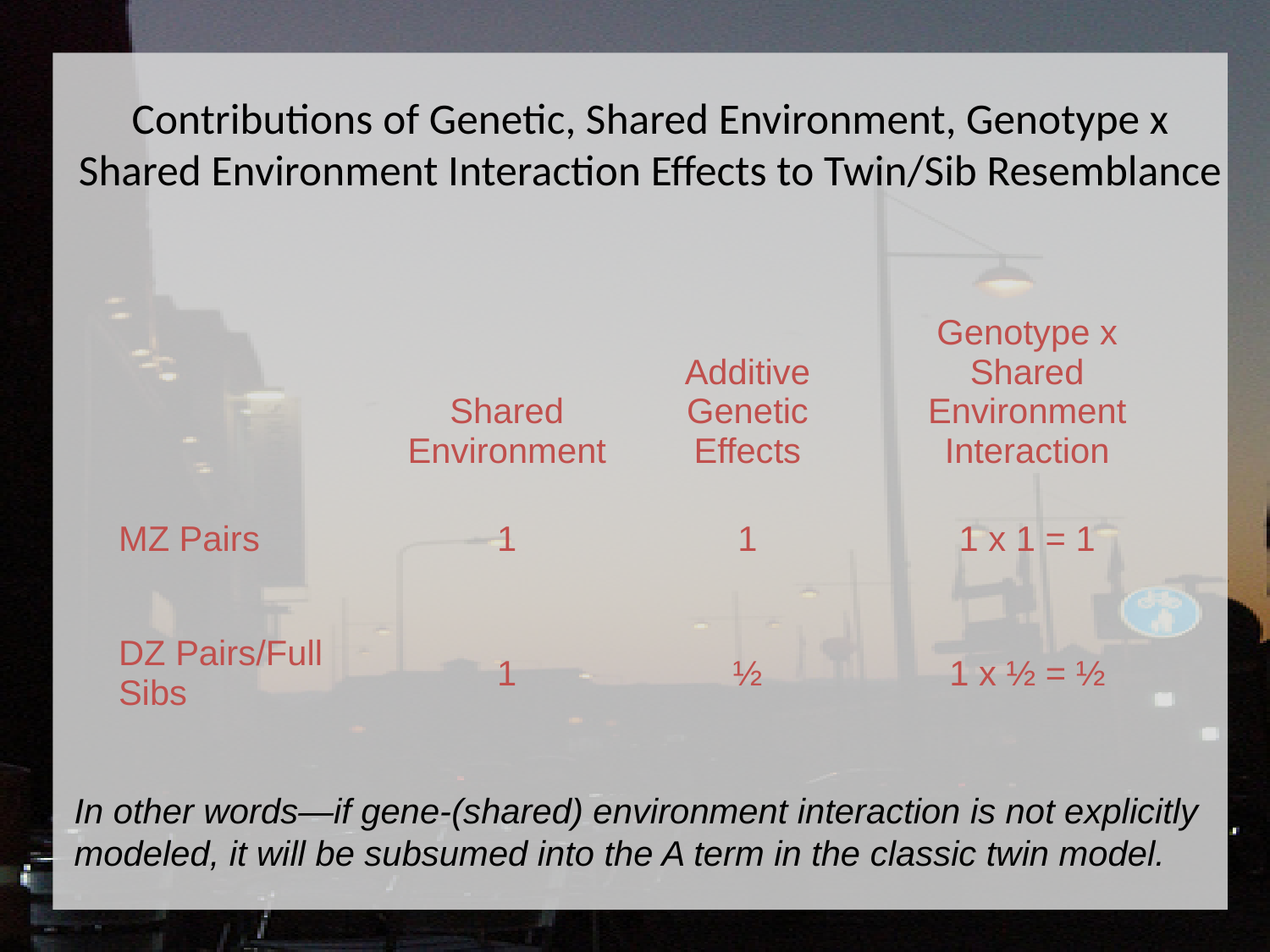

# Contributions of Genetic, Shared Environment, Genotype x Shared Environment Interaction Effects to Twin/Sib Resemblance
|  | Shared Environment | Additive Genetic Effects | Genotype x Shared Environment Interaction |
| --- | --- | --- | --- |
| MZ Pairs | 1 | 1 | 1 x 1 = 1 |
| DZ Pairs/Full Sibs | 1 | ½ | 1 x ½ = ½ |
In other words—if gene-(shared) environment interaction is not explicitly
modeled, it will be subsumed into the A term in the classic twin model.